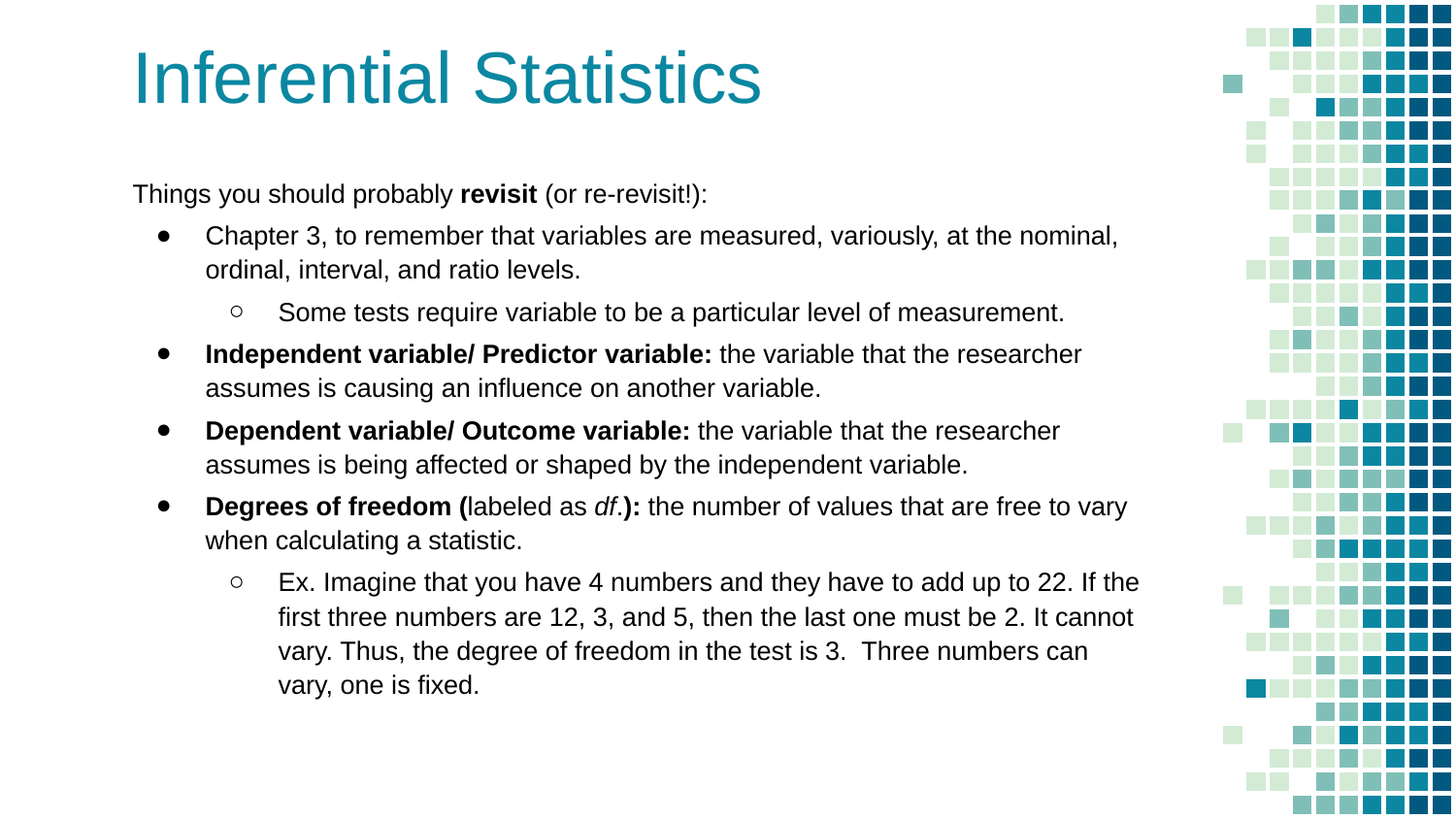

# Inferential Statistics

Things you should probably revisit (or re-revisit!):
Chapter 3, to remember that variables are measured, variously, at the nominal, ordinal, interval, and ratio levels.
Some tests require variable to be a particular level of measurement.
Independent variable/ Predictor variable: the variable that the researcher assumes is causing an influence on another variable.
Dependent variable/ Outcome variable: the variable that the researcher assumes is being affected or shaped by the independent variable.
Degrees of freedom (labeled as df.): the number of values that are free to vary when calculating a statistic.
Ex. Imagine that you have 4 numbers and they have to add up to 22. If the first three numbers are 12, 3, and 5, then the last one must be 2. It cannot vary. Thus, the degree of freedom in the test is 3.  Three numbers can vary, one is fixed.